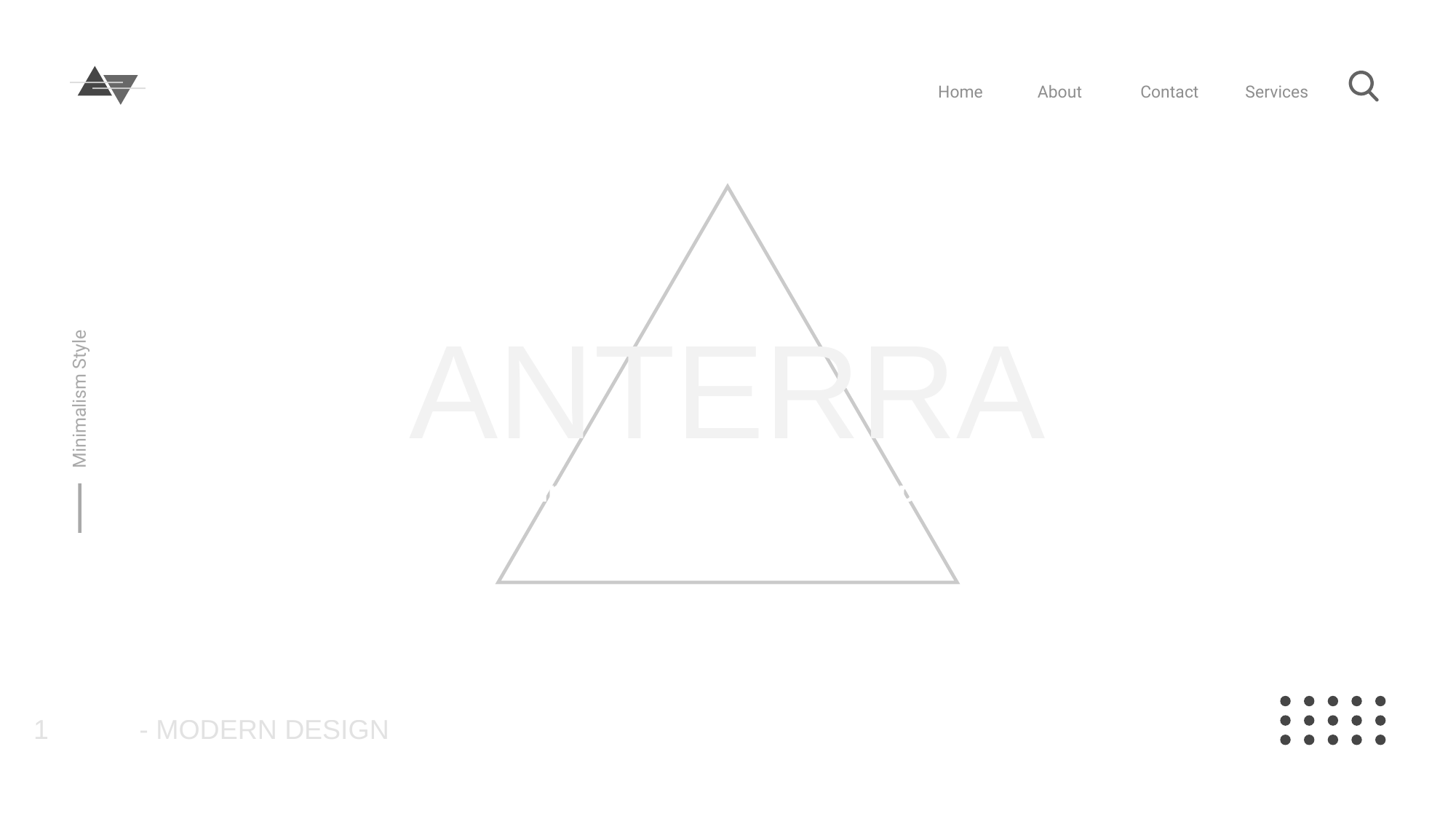

Home
About
Contact
Services

ANTERRA
Minimalism Style

Minimalism Presentation Template

1
- MODERN DESIGN